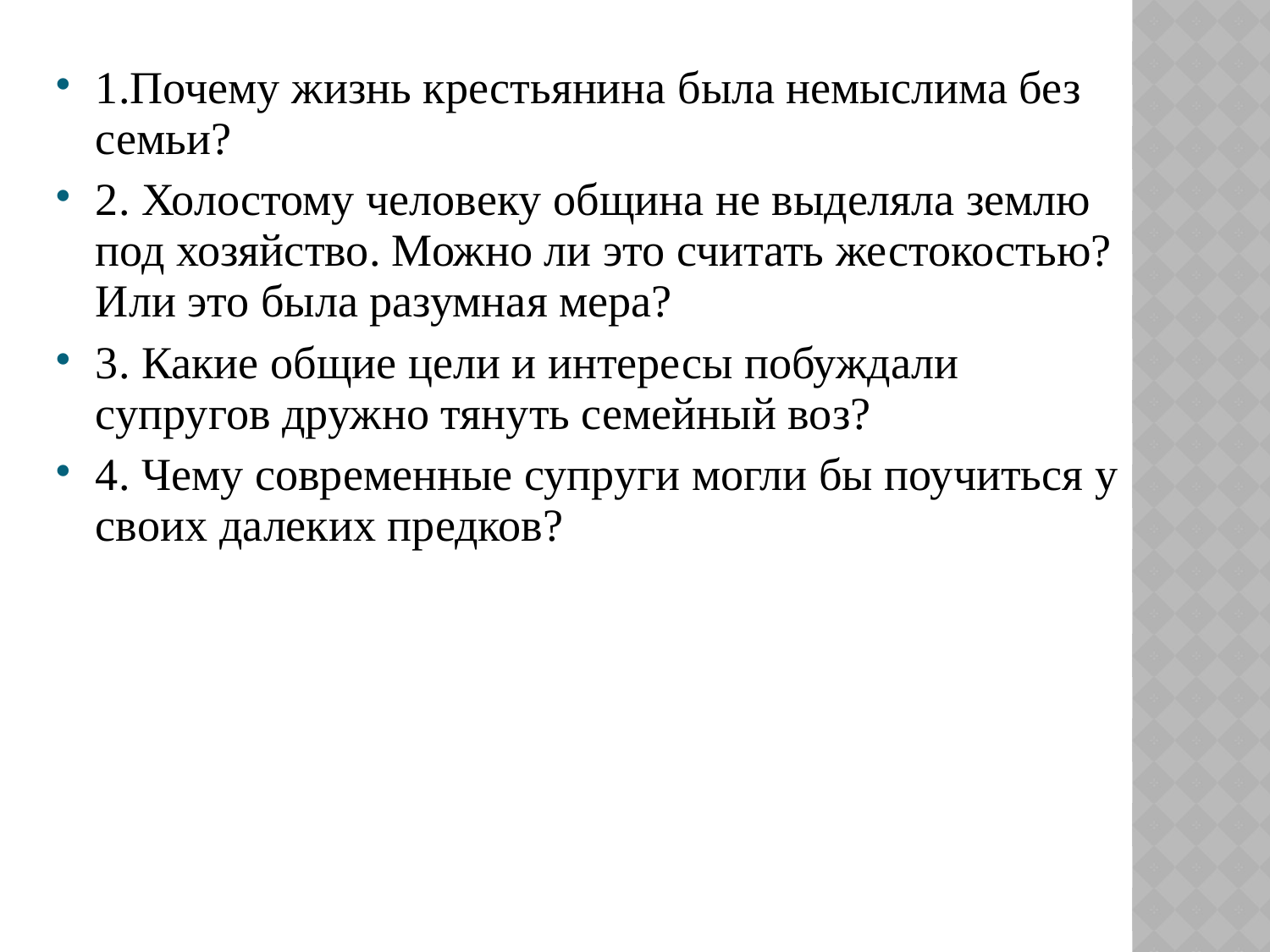

1.Почему жизнь крестьянина была немыслима без семьи?
2. Холостому человеку община не выделяла землю под хозяйство. Можно ли это считать жестокостью? Или это была разумная мера?
3. Какие общие цели и интересы побуждали супругов дружно тянуть семейный воз?
4. Чему современные супруги могли бы поучиться у своих далеких предков?